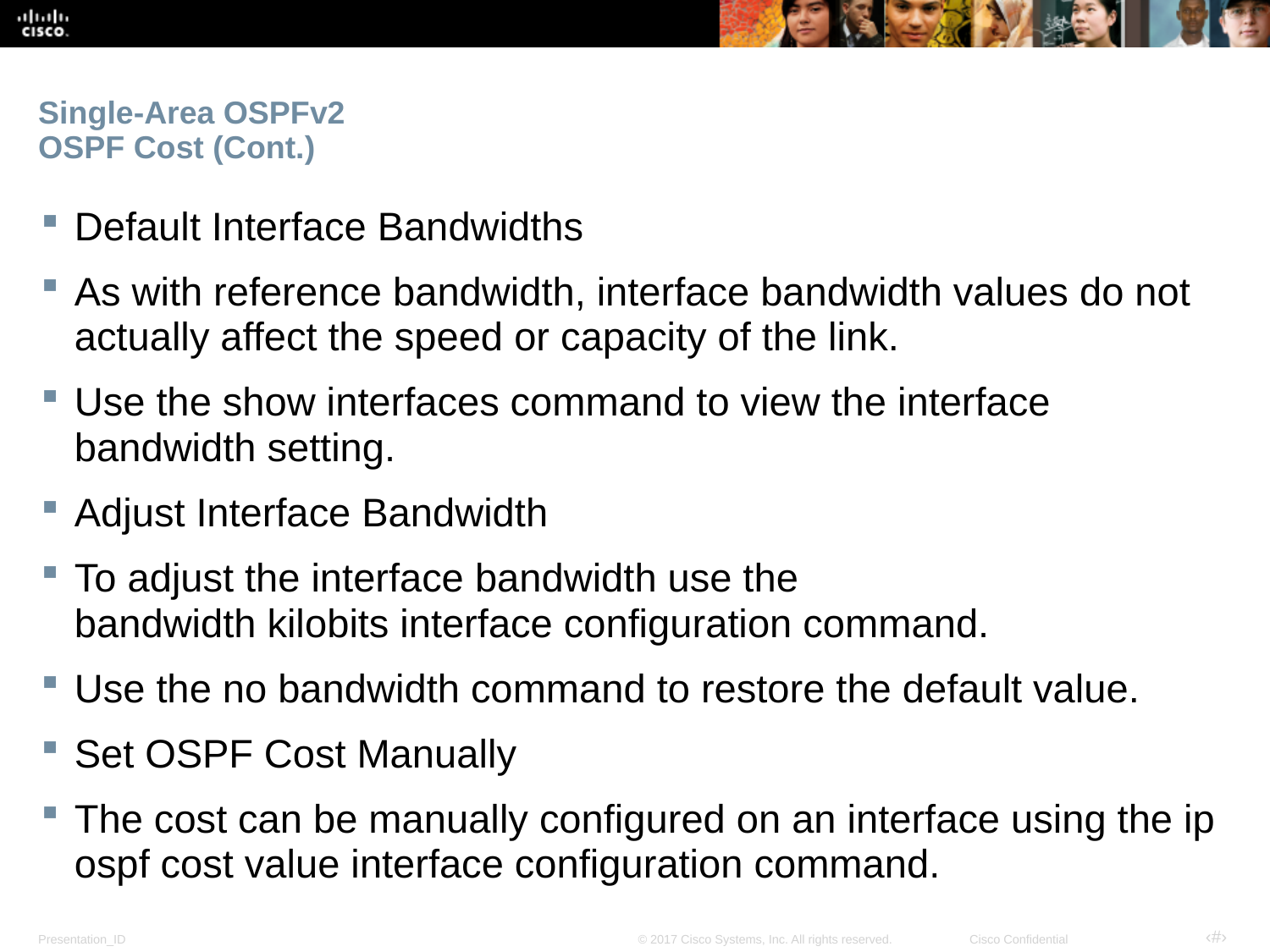

# Single-Area OSPFv2 OSPF Cost (Cont.)
Default Interface Bandwidths
As with reference bandwidth, interface bandwidth values do not actually affect the speed or capacity of the link.
Use the show interfaces command to view the interface bandwidth setting.
Adjust Interface Bandwidth
To adjust the interface bandwidth use the bandwidth kilobits interface configuration command.
Use the no bandwidth command to restore the default value.
Set OSPF Cost Manually
The cost can be manually configured on an interface using the ip ospf cost value interface configuration command.